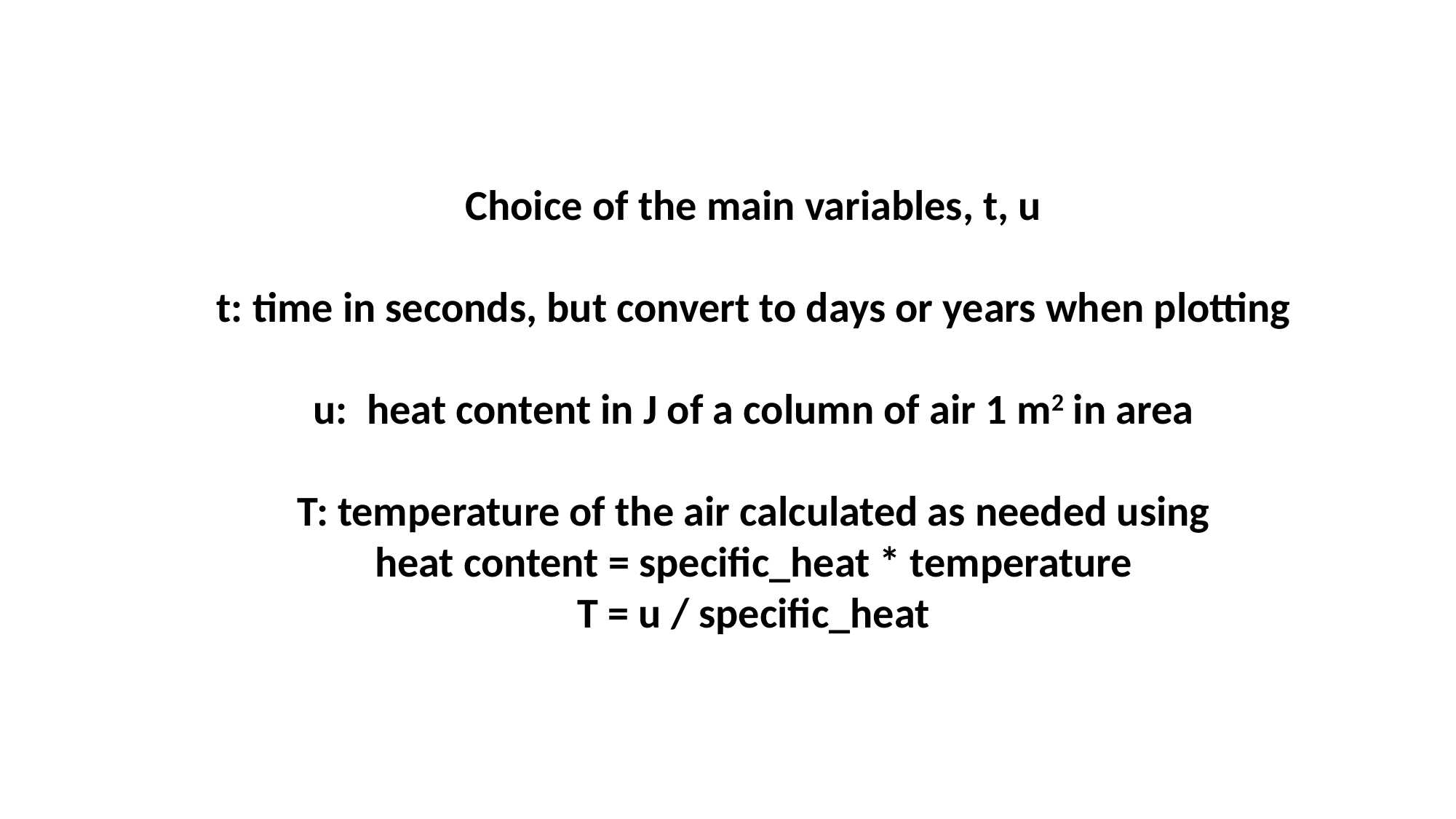

Choice of the main variables, t, u

t: time in seconds, but convert to days or years when plotting

u:  heat content in J of a column of air 1 m2 in area

T: temperature of the air calculated as needed using
heat content = specific_heat * temperature
T = u / specific_heat